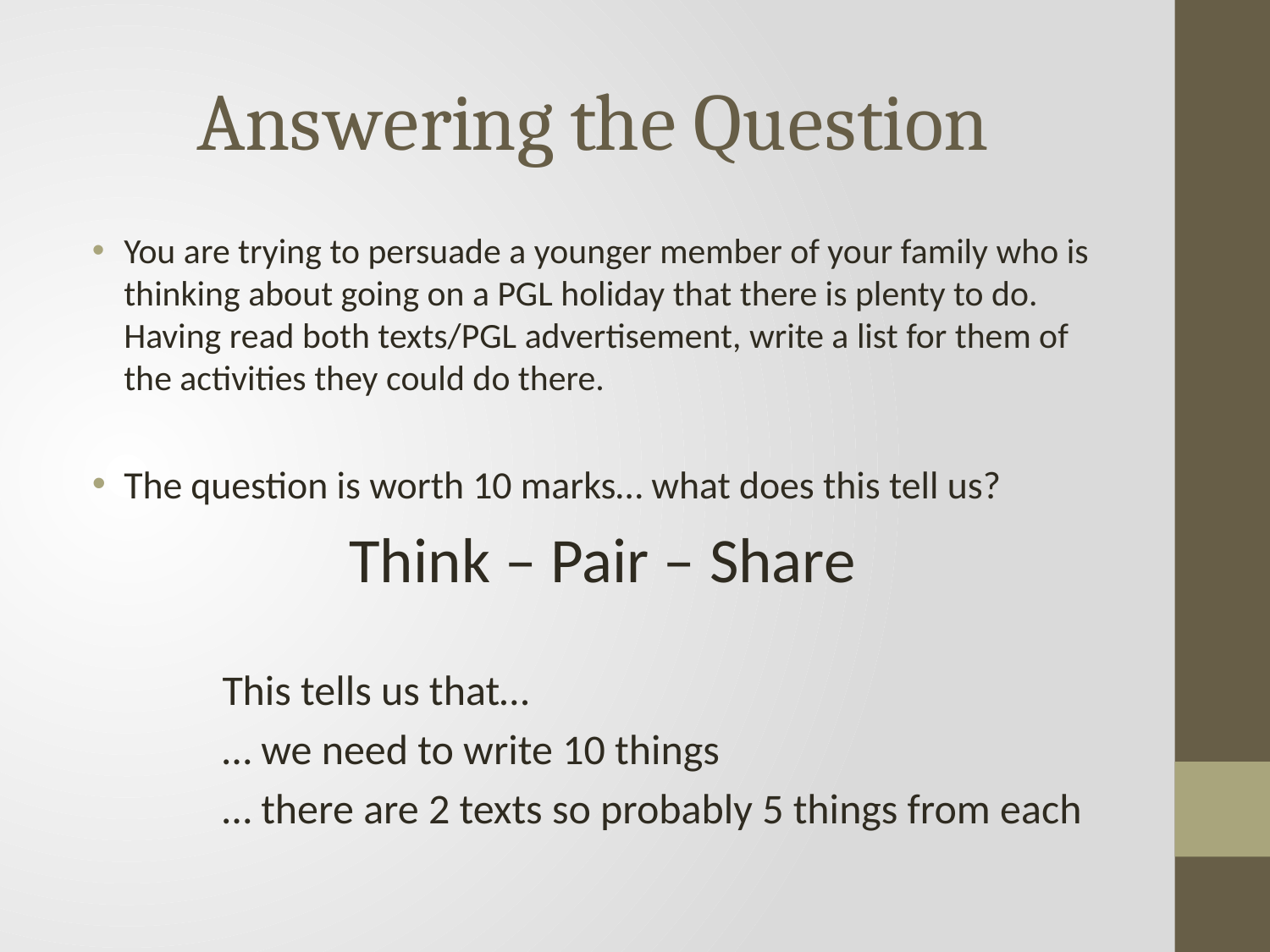

# Answering the Question
You are trying to persuade a younger member of your family who is thinking about going on a PGL holiday that there is plenty to do. Having read both texts/PGL advertisement, write a list for them of the activities they could do there.

The question is worth 10 marks… what does this tell us?
	Think – Pair – Share

This tells us that…
… we need to write 10 things
… there are 2 texts so probably 5 things from each